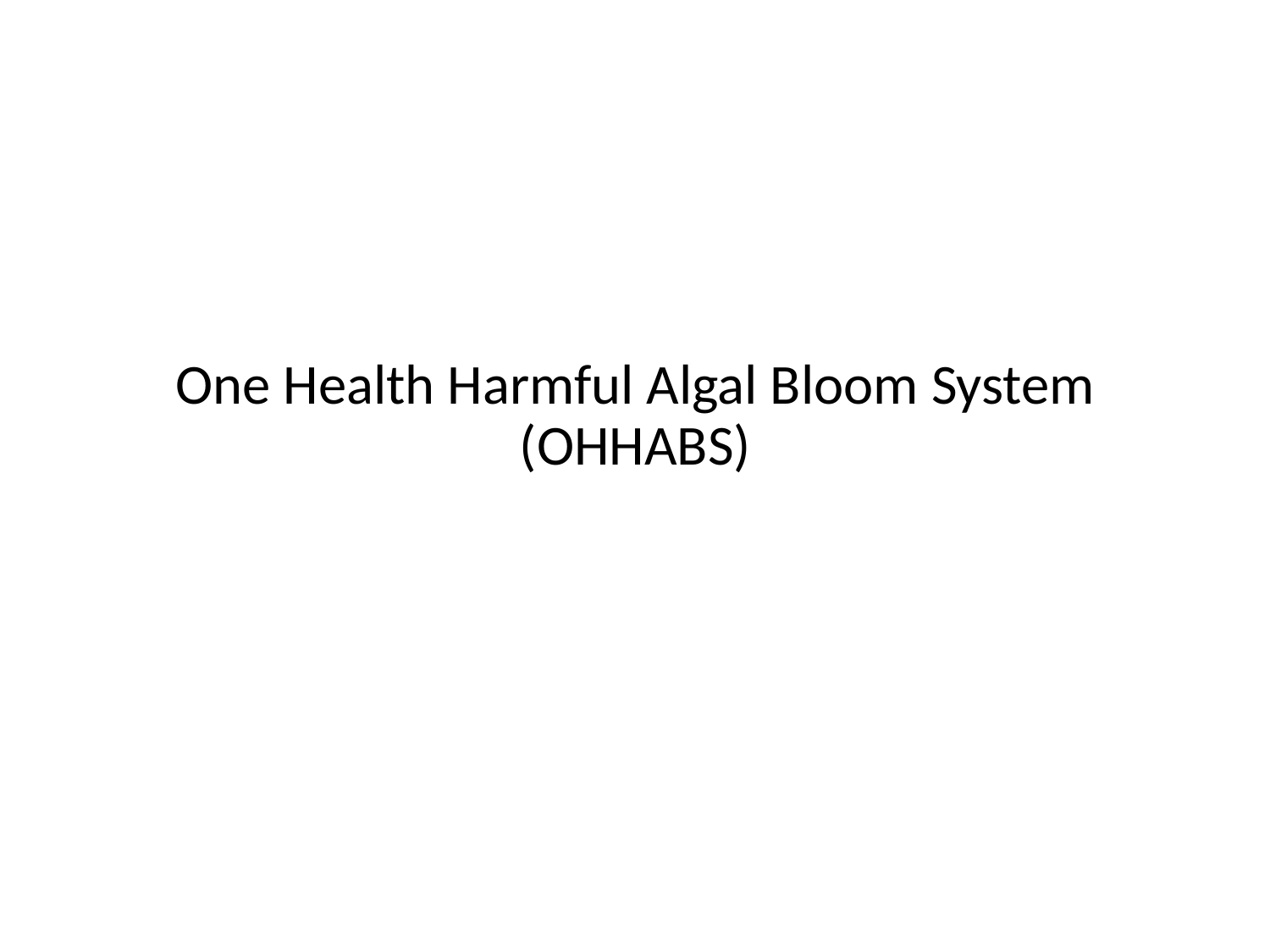

# One Health Harmful Algal Bloom System (OHHABS)